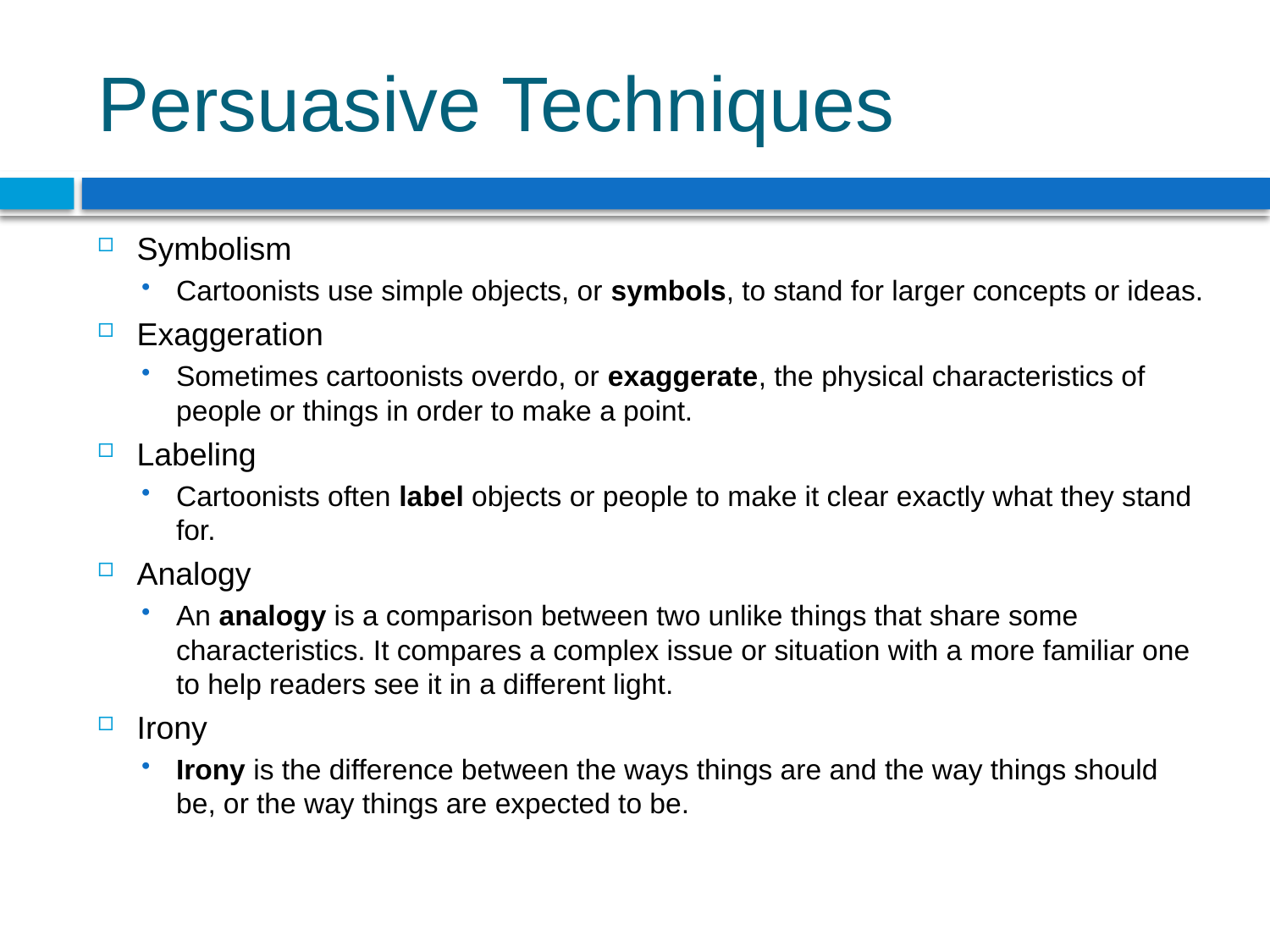

# Persuasive Techniques
Symbolism
Cartoonists use simple objects, or symbols, to stand for larger concepts or ideas.
Exaggeration
Sometimes cartoonists overdo, or exaggerate, the physical characteristics of people or things in order to make a point.
Labeling
Cartoonists often label objects or people to make it clear exactly what they stand for.
Analogy
An analogy is a comparison between two unlike things that share some characteristics. It compares a complex issue or situation with a more familiar one to help readers see it in a different light.
Irony
Irony is the difference between the ways things are and the way things should be, or the way things are expected to be.